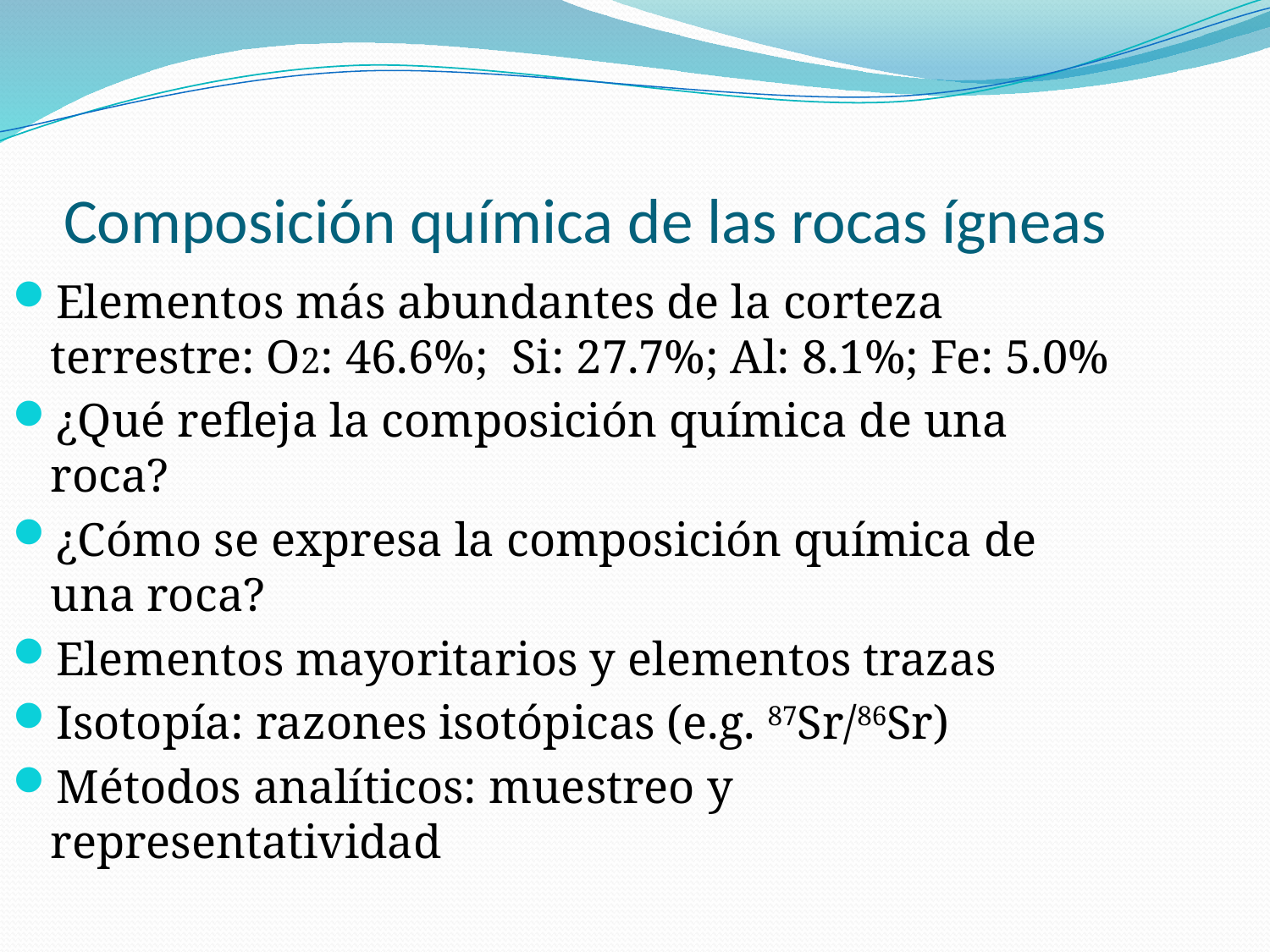

# Composición química de las rocas ígneas
Elementos más abundantes de la corteza terrestre: O2: 46.6%;  Si: 27.7%; Al: 8.1%; Fe: 5.0%
¿Qué refleja la composición química de una roca?
¿Cómo se expresa la composición química de una roca?
Elementos mayoritarios y elementos trazas
Isotopía: razones isotópicas (e.g. 87Sr/86Sr)
Métodos analíticos: muestreo y representatividad